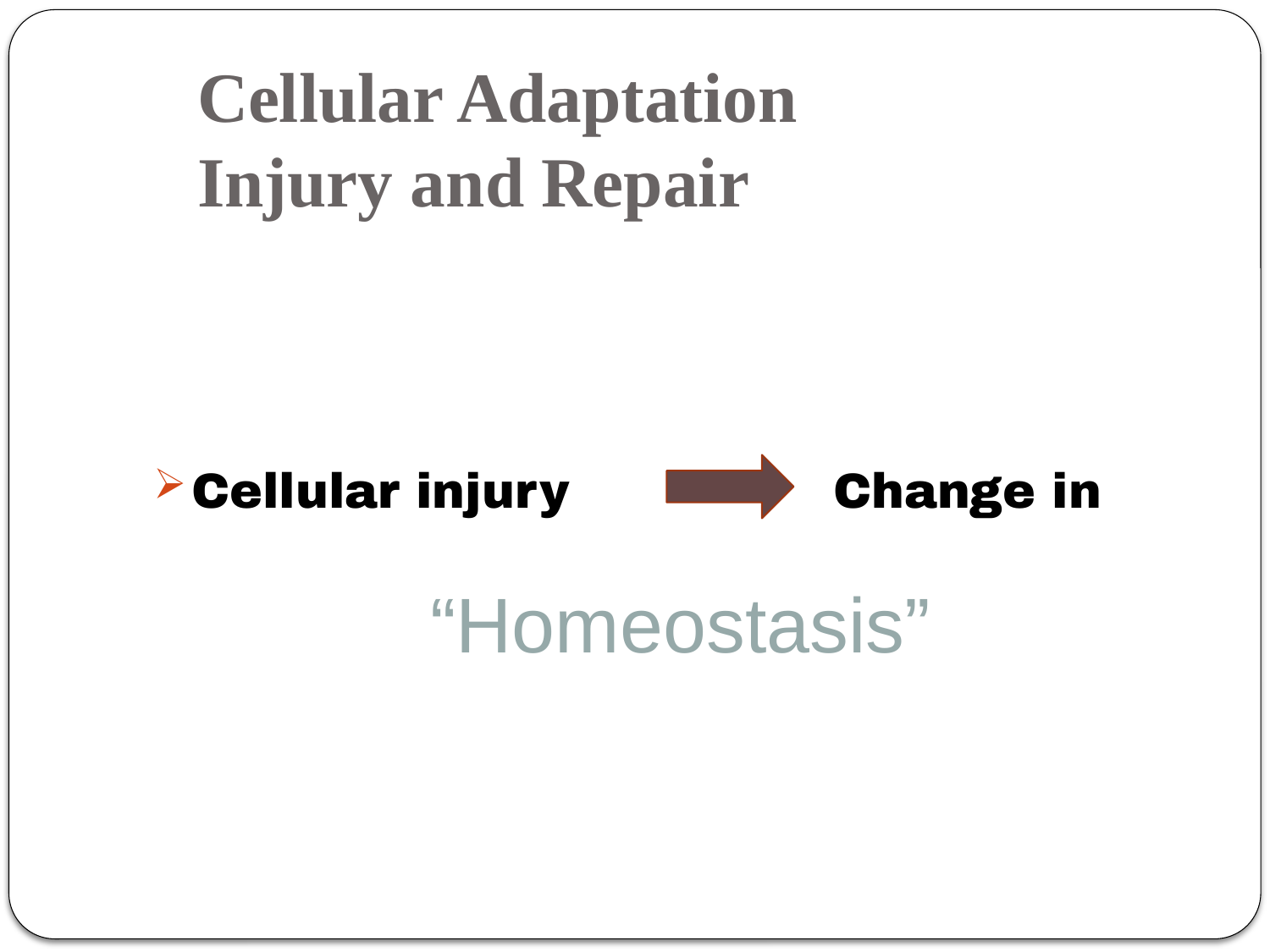

# Cellular Adaptation Injury and Repair
Cellular injury                Change in
“Homeostasis”